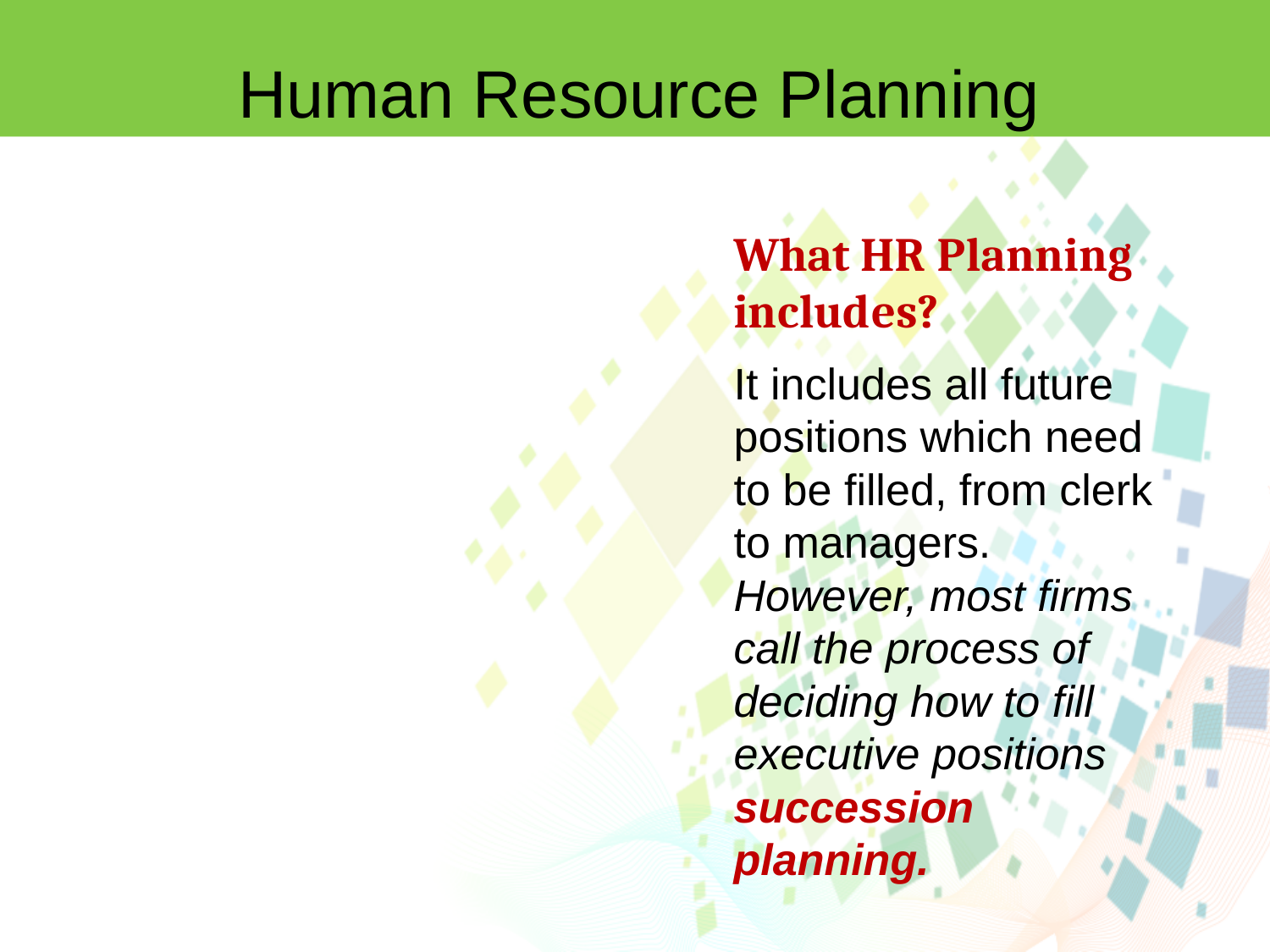

Human Resource Planning
What HR Planning includes?
It includes all future positions which need to be filled, from clerk to managers.
However, most firms call the process of
deciding how to fill executive positions succession planning.